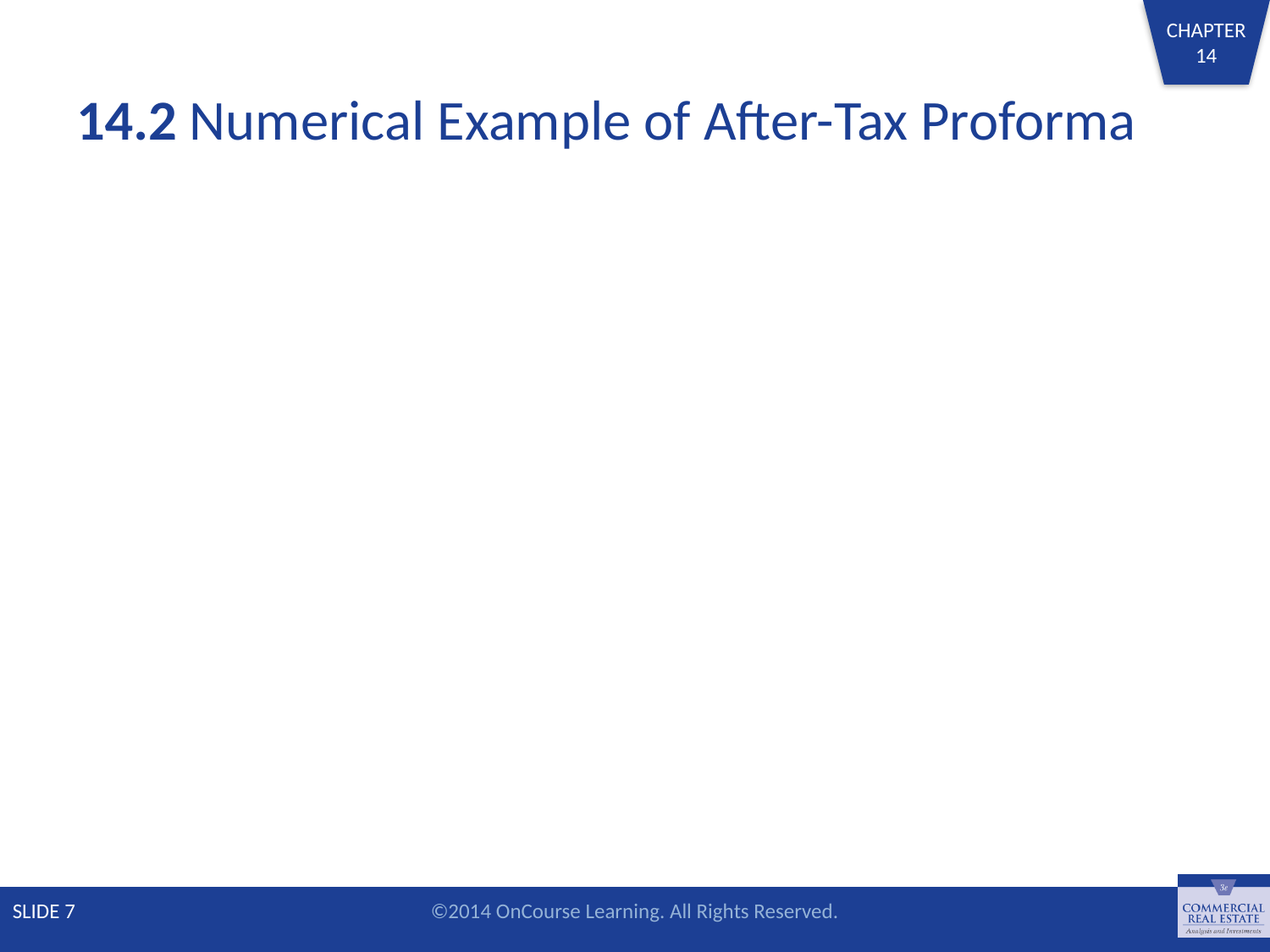

# 14.2 Numerical Example of After-Tax Proforma

SLIDE 7